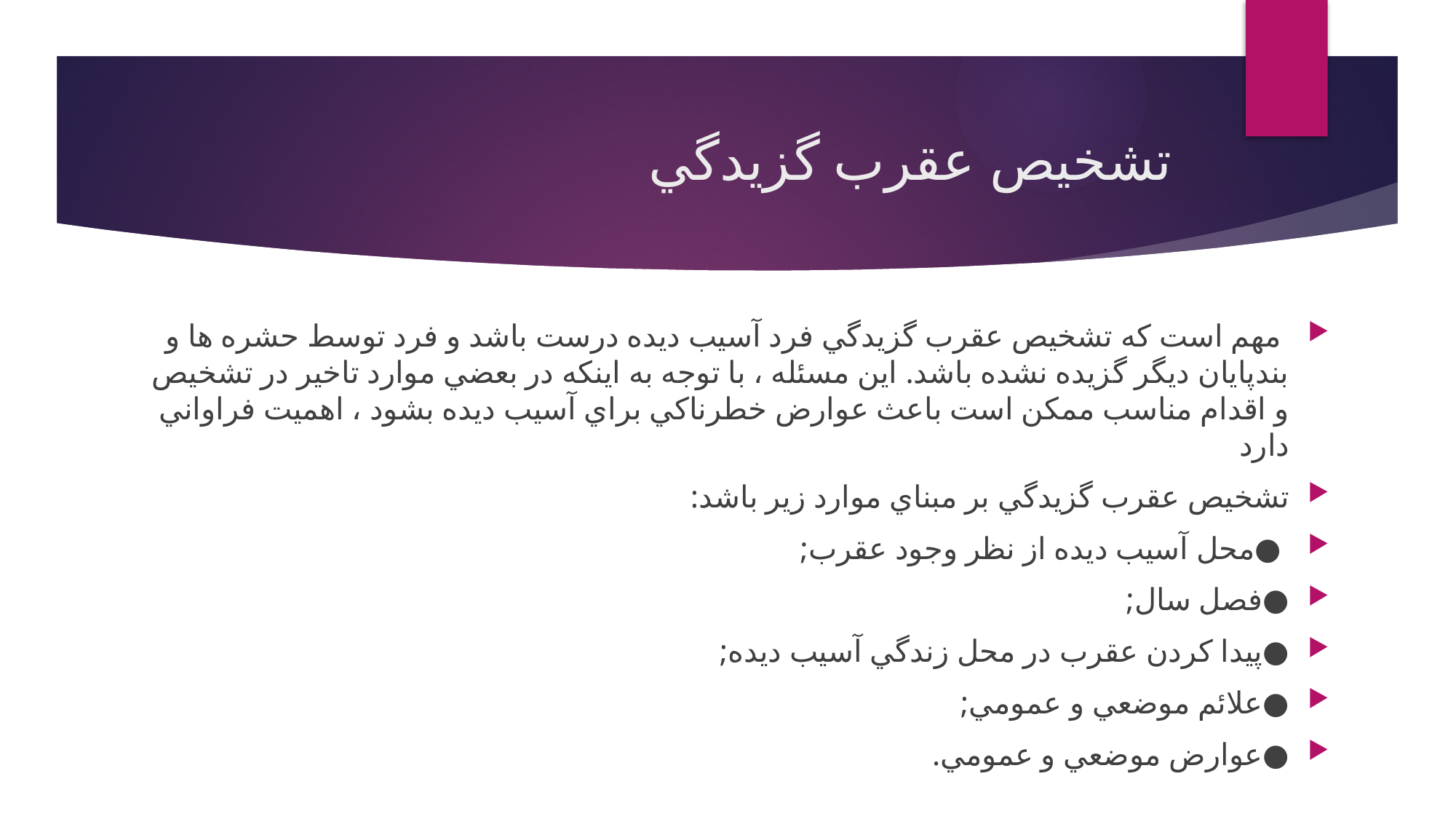

# تشخيص عقرب گزيدگي
 مهم است كه تشخيص عقرب گزيدگي فرد آسيب ديده درست باشد و فرد توسط حشره ها و بندپايان ديگر گزيده نشده باشد. اين مسئله ، با توجه به اينكه در بعضي موارد تاخير در تشخيص و اقدام مناسب ممكن است باعث عوارض خطرناكي براي آسيب ديده بشود ، اهميت فراواني دارد
تشخيص عقرب گزيدگي بر مبناي موارد زير باشد:
 ●محل آسيب ديده از نظر وجود عقرب;
●فصل سال;
●پيدا كردن عقرب در محل زندگي آسيب ديده;
●علائم موضعي و عمومي;
●عوارض موضعي و عمومي.